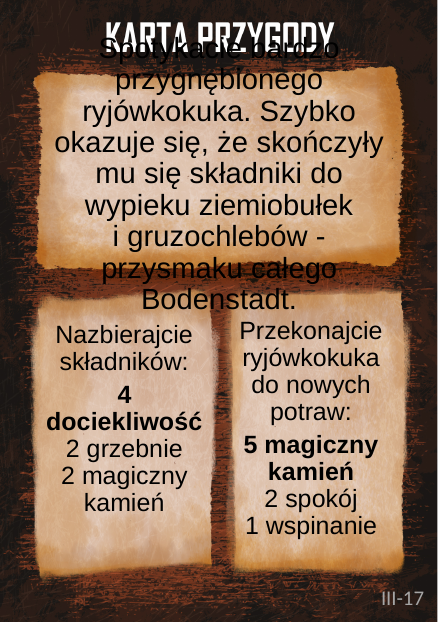

# Spotykacie bardzo przygnębionego ryjówkokuka. Szybko okazuje się, że skończyły mu się składniki do wypieku ziemiobułek i gruzochlebów - przysmaku całego Bodenstadt.
Przekonajcie ryjówkokuka do nowych potraw:
5 magiczny kamień
2 spokój
1 wspinanie
Nazbierajcie składników:
4 dociekliwość
2 grzebnie
2 magiczny kamień
III-17